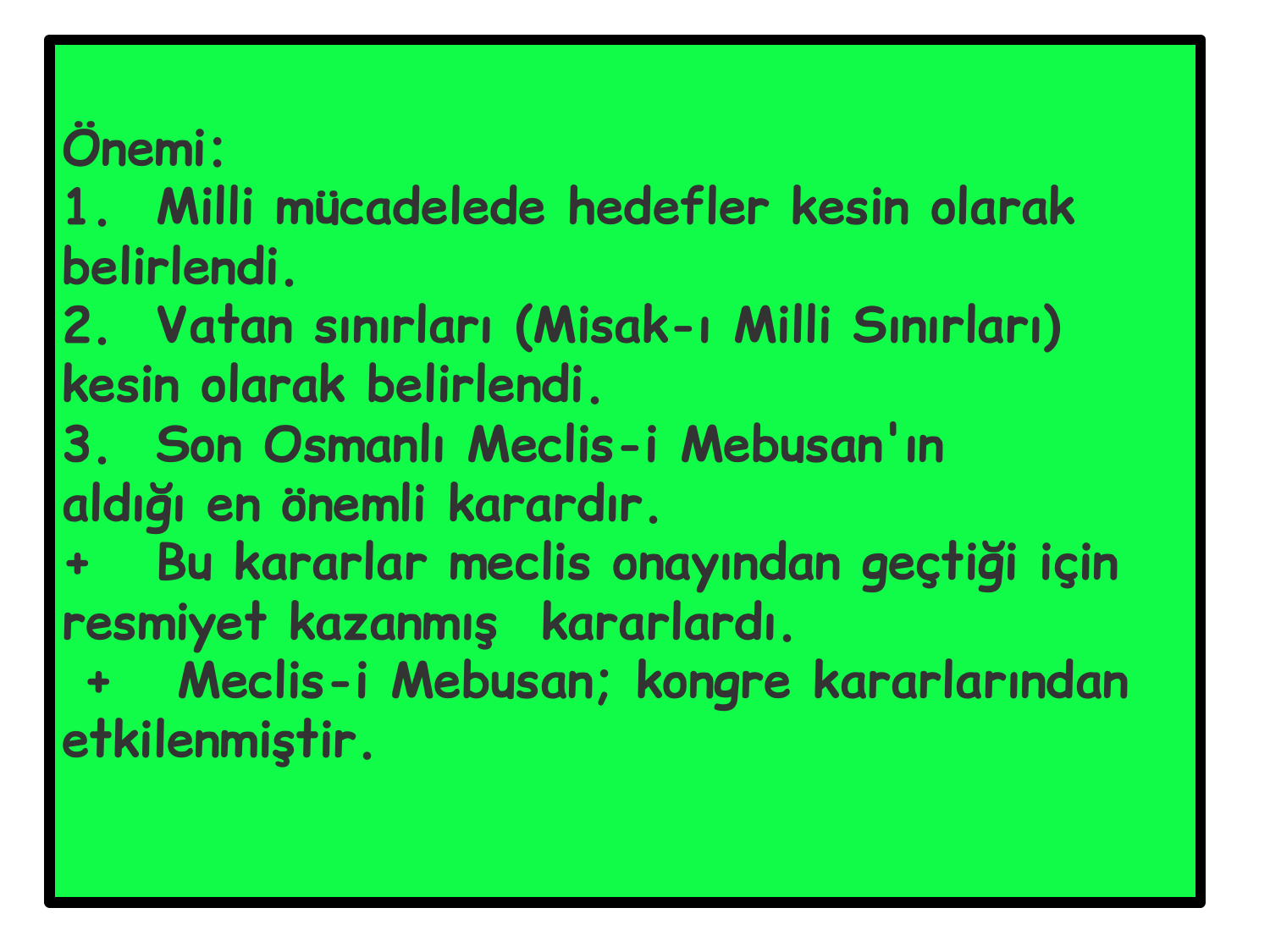

Önemi:
1.  Milli mücadelede hedefler kesin olarak belirlendi.
2.  Vatan sınırları (Misak-ı Milli Sınırları) kesin olarak belirlendi.
3.  Son Osmanlı Meclis-i Mebusan'ın aldığı en önemli karardır.
+   Bu kararlar meclis onayından geçtiği için resmiyet kazanmış  kararlardı.
 +   Meclis-i Mebusan; kongre kararlarından etkilenmiştir.